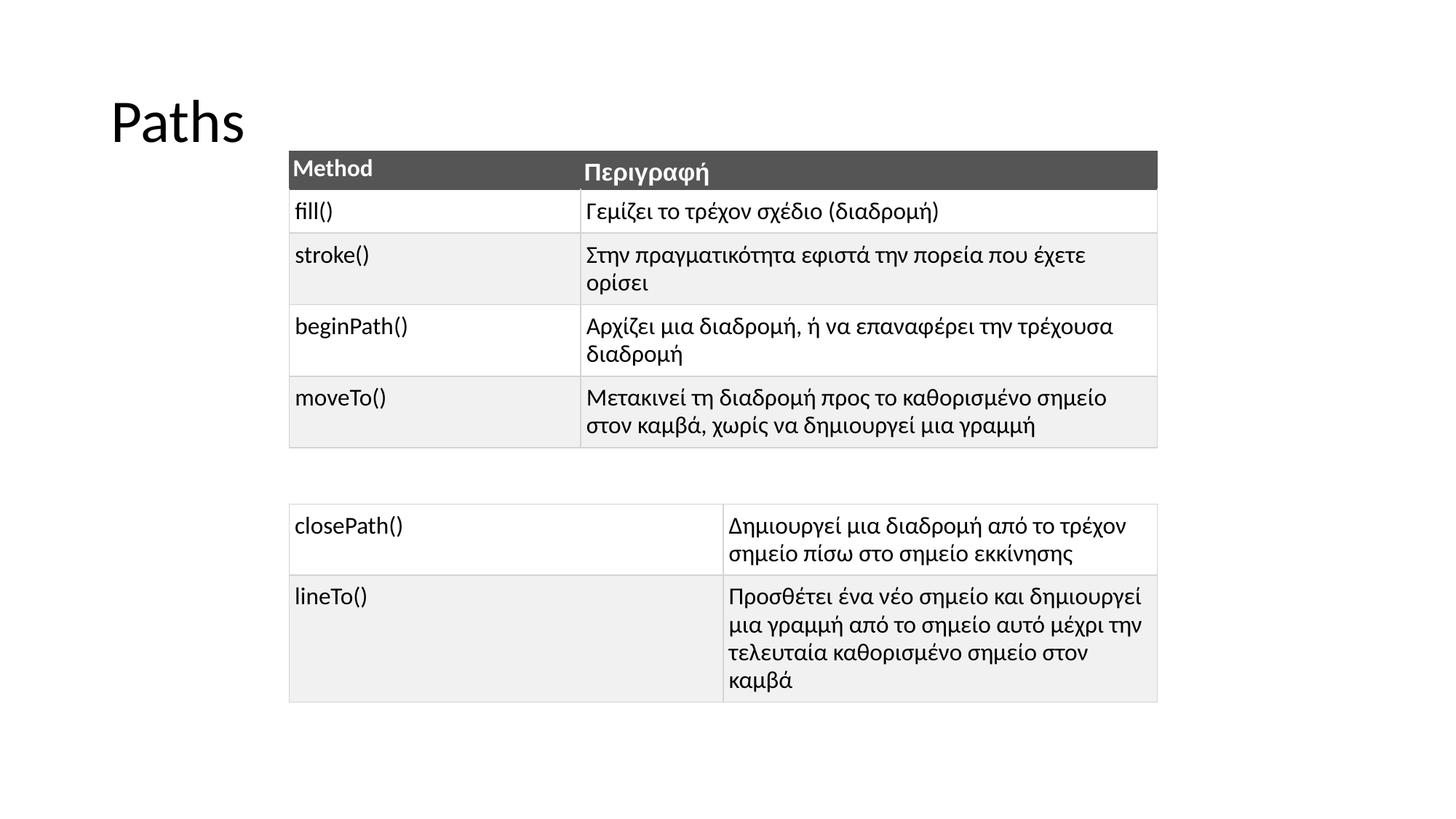

# Paths
| Method | Περιγραφή |
| --- | --- |
| fill() | Γεμίζει το τρέχον σχέδιο (διαδρομή) |
| stroke() | Στην πραγματικότητα εφιστά την πορεία που έχετε ορίσει |
| beginPath() | Αρχίζει μια διαδρομή, ή να επαναφέρει την τρέχουσα διαδρομή |
| moveTo() | Μετακινεί τη διαδρομή προς το καθορισμένο σημείο στον καμβά, χωρίς να δημιουργεί μια γραμμή |
| closePath() | Δημιουργεί μια διαδρομή από το τρέχον σημείο πίσω στο σημείο εκκίνησης |
| --- | --- |
| lineTo() | Προσθέτει ένα νέο σημείο και δημιουργεί μια γραμμή από το σημείο αυτό μέχρι την τελευταία καθορισμένο σημείο στον καμβά |